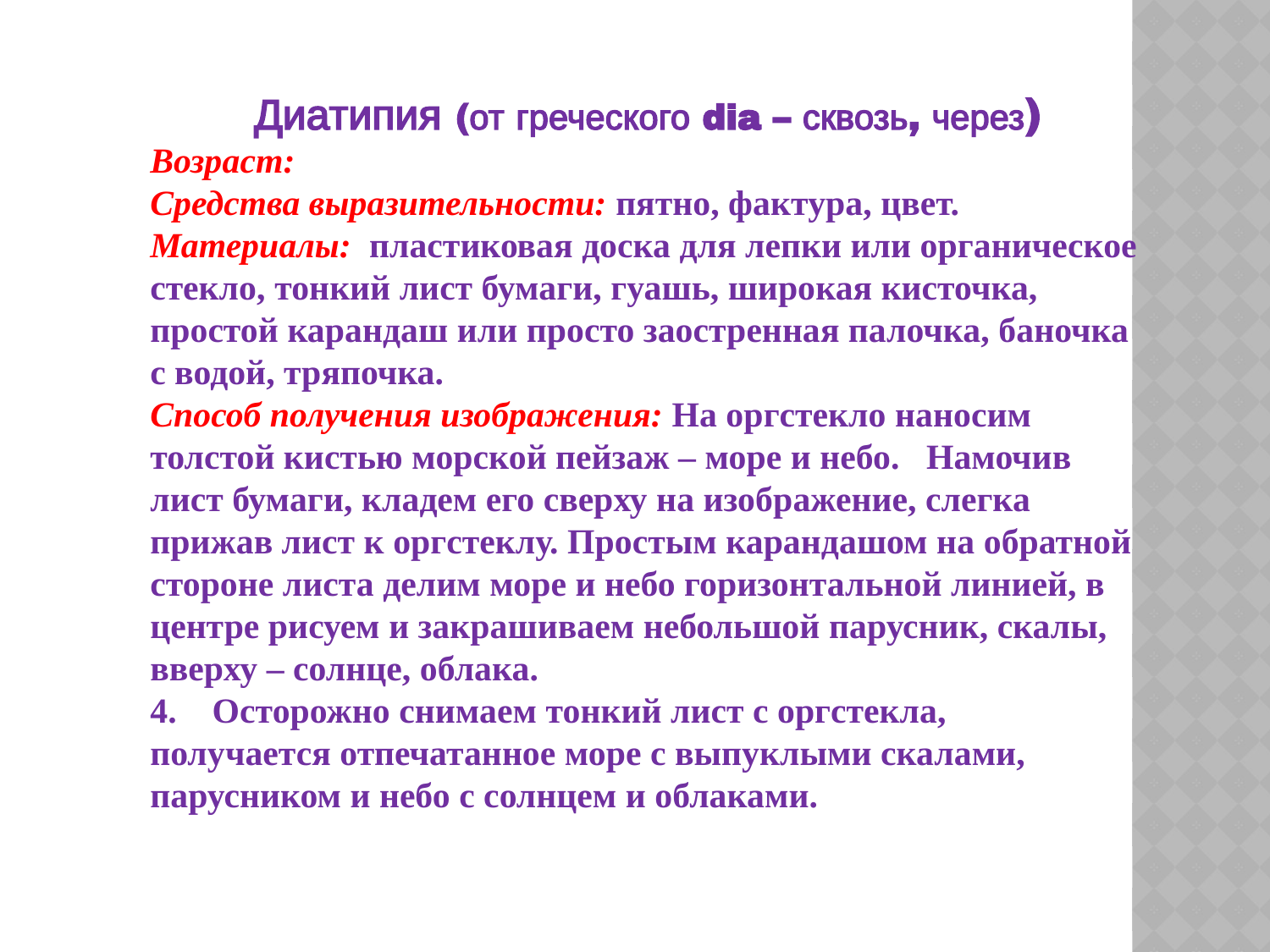

Диатипия (от греческого dia – сквозь, через)
Возраст:
Средства выразительности: пятно, фактура, цвет.
Материалы:  пластиковая доска для лепки или органическое стекло, тонкий лист бумаги, гуашь, широкая кисточка, простой карандаш или просто заостренная палочка, баночка с водой, тряпочка.
Способ получения изображения: На оргстекло наносим толстой кистью морской пейзаж – море и небо.   Намочив лист бумаги, кладем его сверху на изображение, слегка прижав лист к оргстеклу. Простым карандашом на обратной стороне листа делим море и небо горизонтальной линией, в центре рисуем и закрашиваем небольшой парусник, скалы, вверху – солнце, облака. 
4.    Осторожно снимаем тонкий лист с оргстекла,  получается отпечатанное море с выпуклыми скалами, парусником и небо с солнцем и облаками.